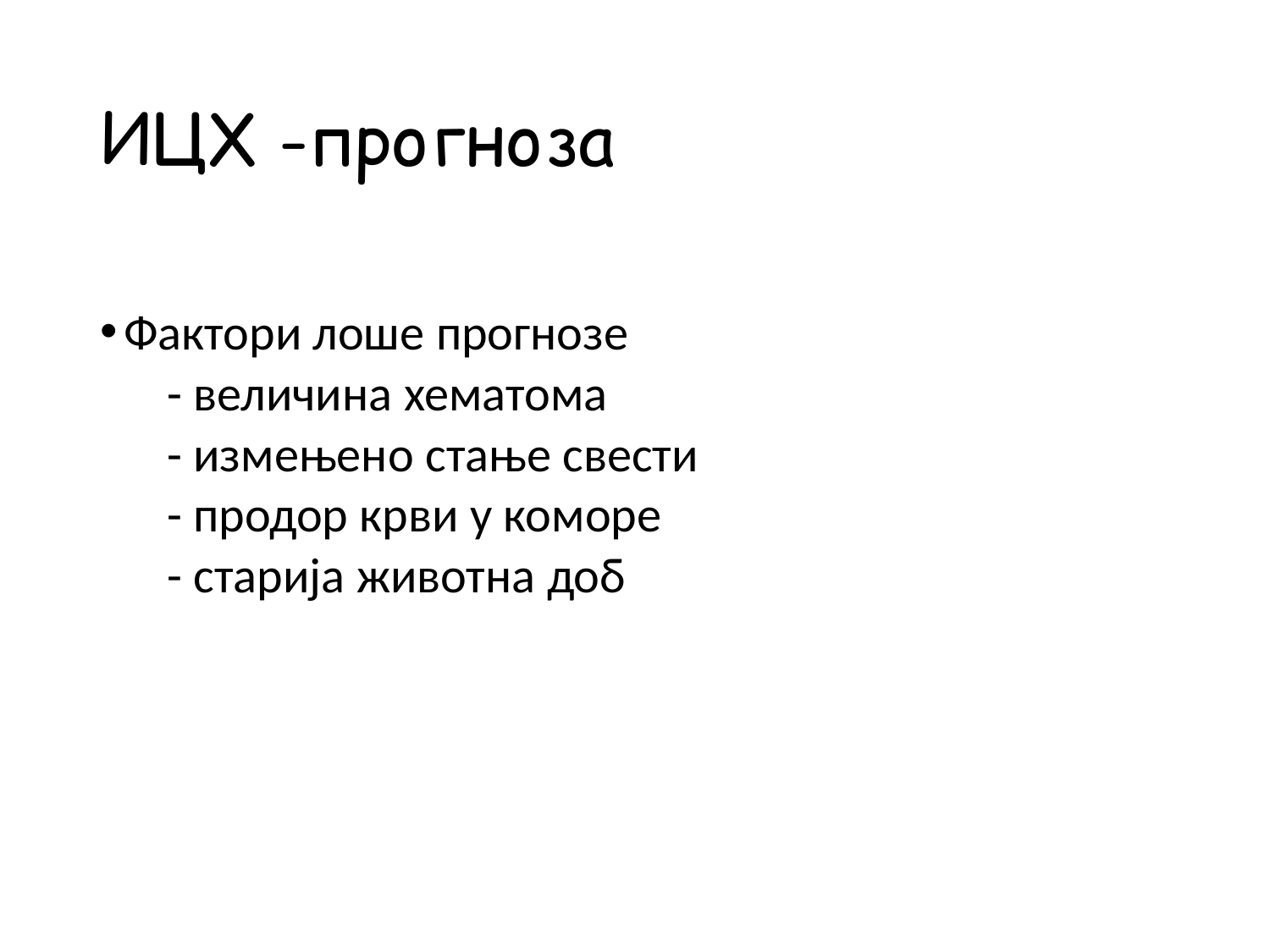

# ИЦХ -прогноза
Фактори лоше прогнозе
      - величина хематома
      - измењено стање свести
      - продор крви у коморе
      - старија животна доб